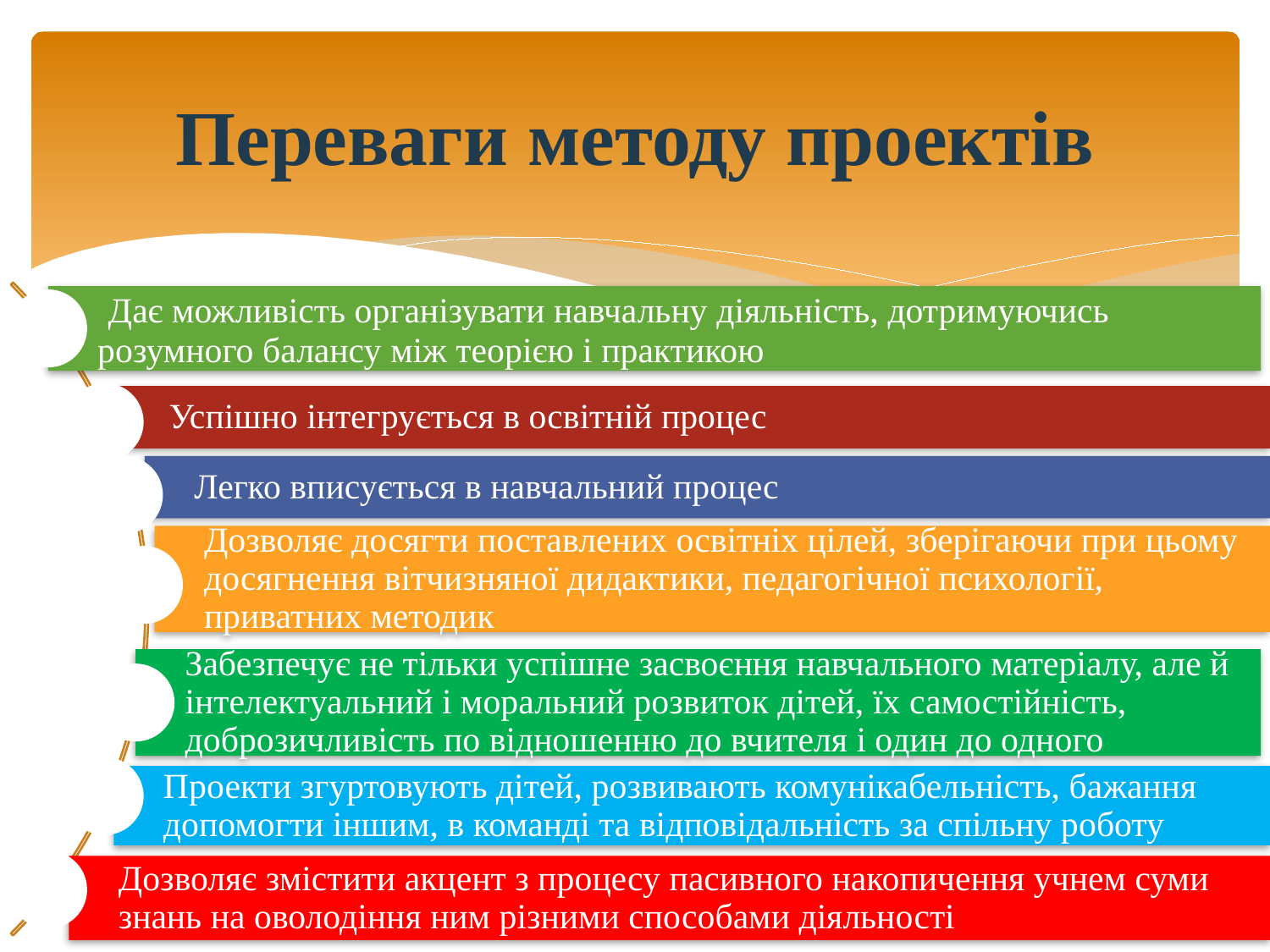

# Переваги методу проектів
 Дає можливість організувати навчальну діяльність, дотримуючись розумного балансу між теорією і практикою
 Успішно інтегрується в освітній процес
Легко вписується в навчальний процес
Дозволяє досягти поставлених освітніх цілей, зберігаючи при цьому  досягнення вітчизняної дидактики, педагогічної психології, приватних методик
Забезпечує не тільки успішне засвоєння навчального матеріалу, але й інтелектуальний і моральний розвиток дітей, їх самостійність, доброзичливість по відношенню до вчителя і один до одного
Проекти згуртовують дітей, розвивають комунікабельність, бажання допомогти іншим, в команді та відповідальність за спільну роботу
Дозволяє змістити акцент з процесу пасивного накопичення учнем суми знань на оволодіння ним різними способами діяльності